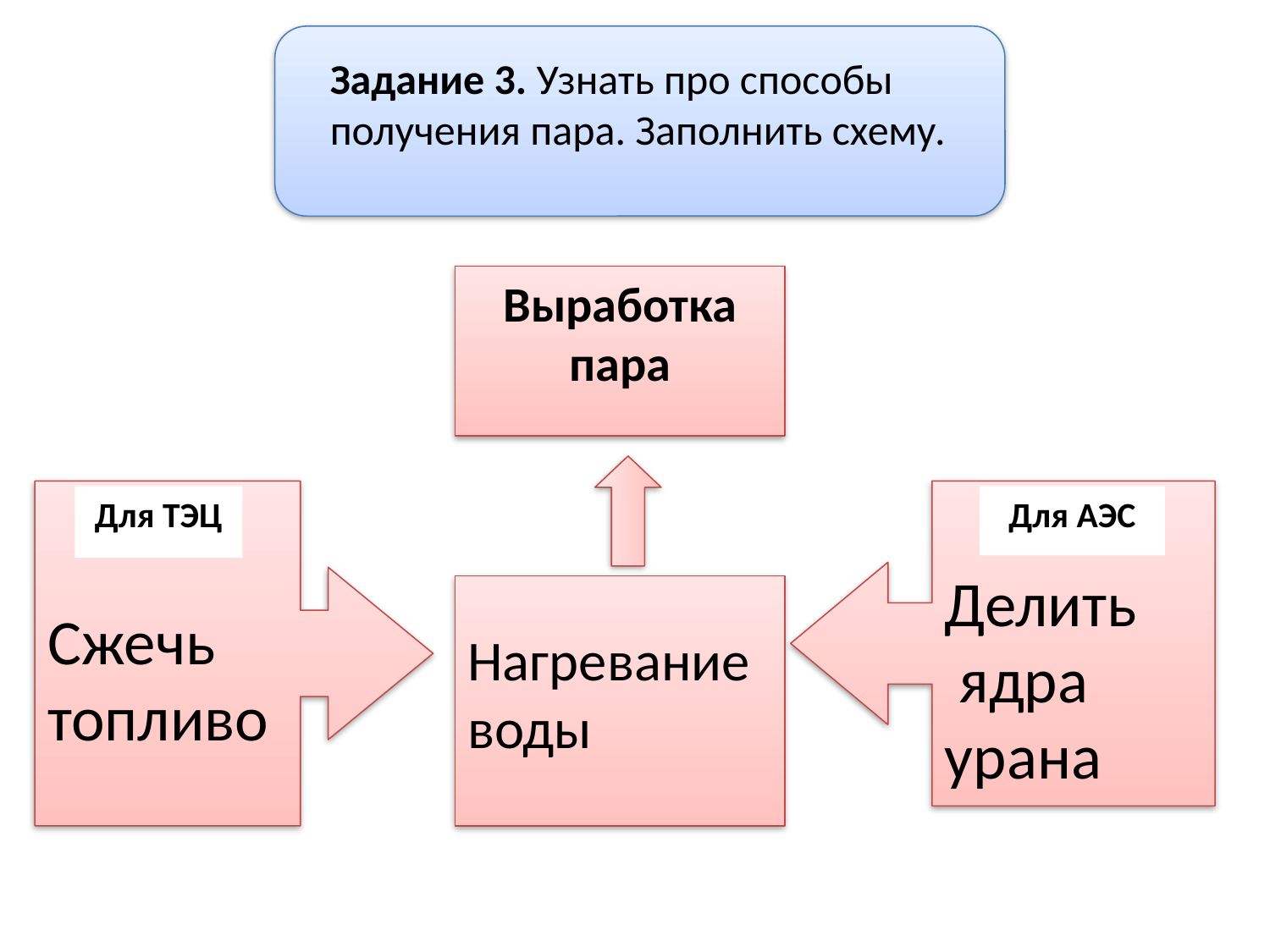

Задание 3. Узнать про способы получения пара. Заполнить схему.

Выработка
пара

Сжечь топливо

Делить      ядра урана
Для ТЭЦ
Для АЭС

Нагревание воды